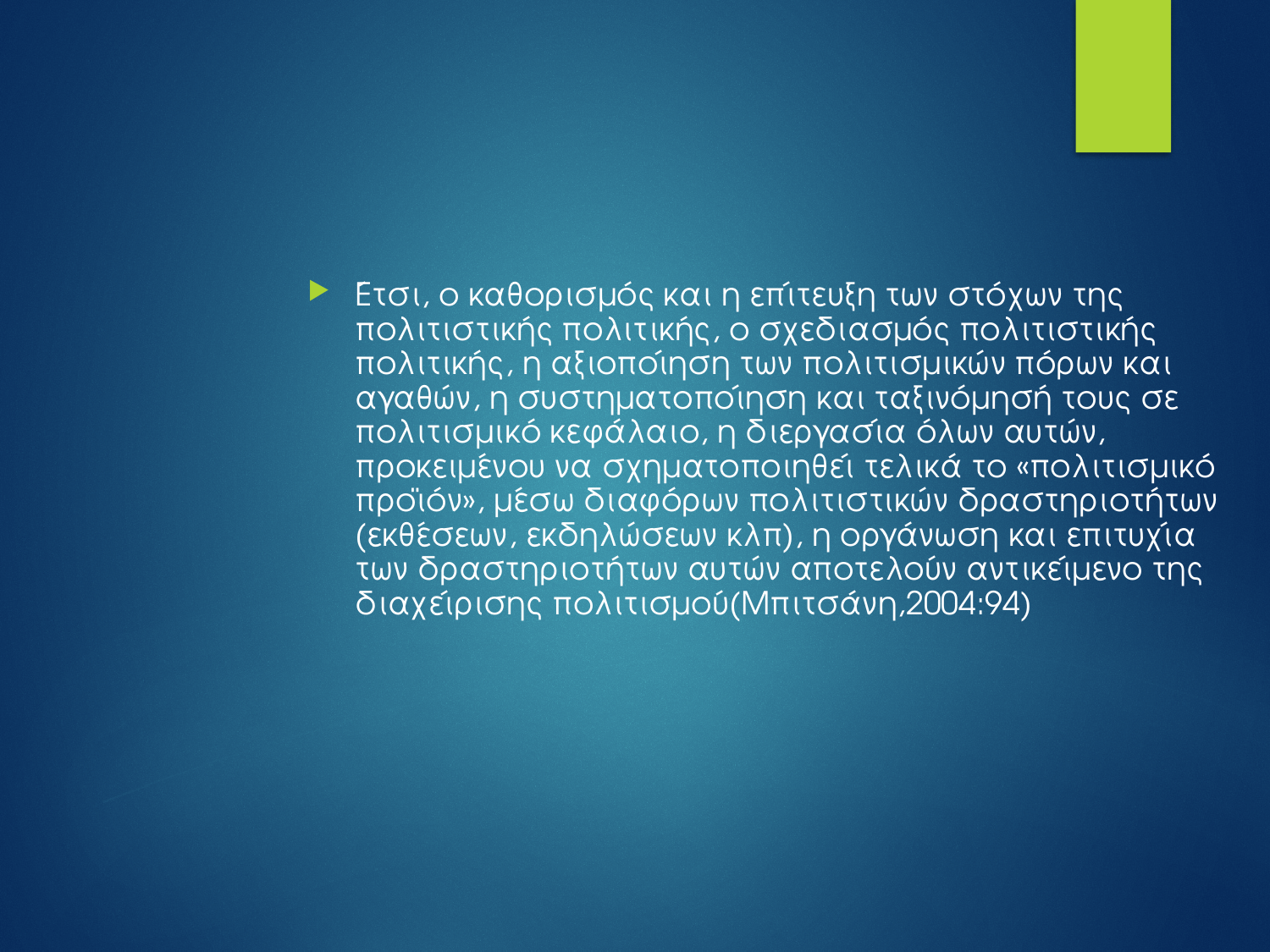

Έτσι, ο καθορισμός και η επίτευξη των στόχων της πολιτιστικής πολιτικής, ο σχεδιασμός πολιτιστικής πολιτικής, η αξιοποίηση των πολιτισμικών πόρων και αγαθών, η συστηματοποίηση και ταξινόμησή τους σε πολιτισμικό κεφάλαιο, η διεργασία όλων αυτών, προκειμένου να σχηματοποιηθεί τελικά το «πολιτισμικό προϊόν», μέσω διαφόρων πολιτιστικών δραστηριοτήτων (εκθέσεων, εκδηλώσεων κλπ), η οργάνωση και επιτυχία των δραστηριοτήτων αυτών αποτελούν αντικείμενο της διαχείρισης πολιτισμού(Μπιτσάνη,2004:94)